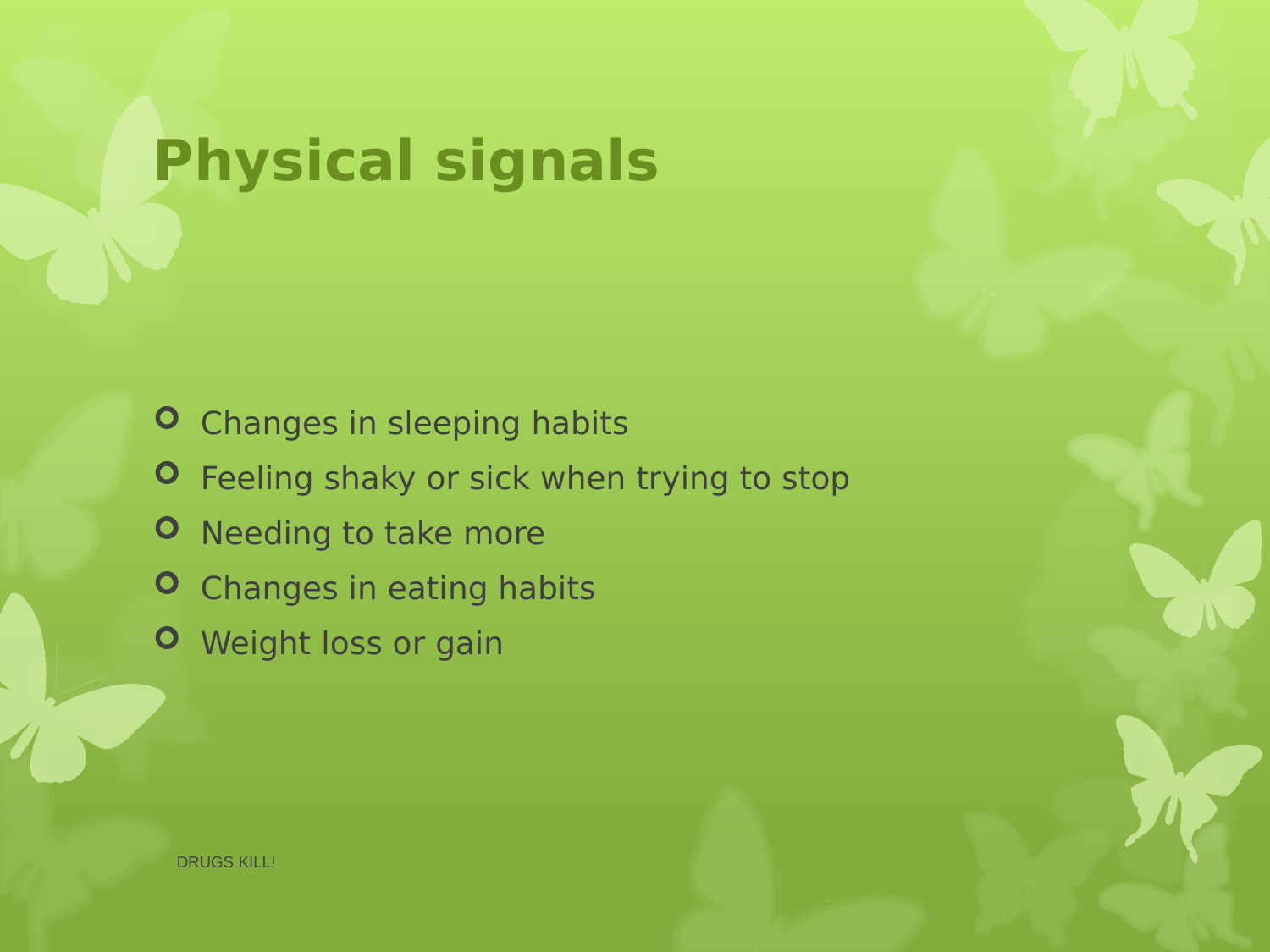

# Physical signals
Changes in sleeping habits
Feeling shaky or sick when trying to stop
Needing to take more
Changes in eating habits
Weight loss or gain
DRUGS KILL!